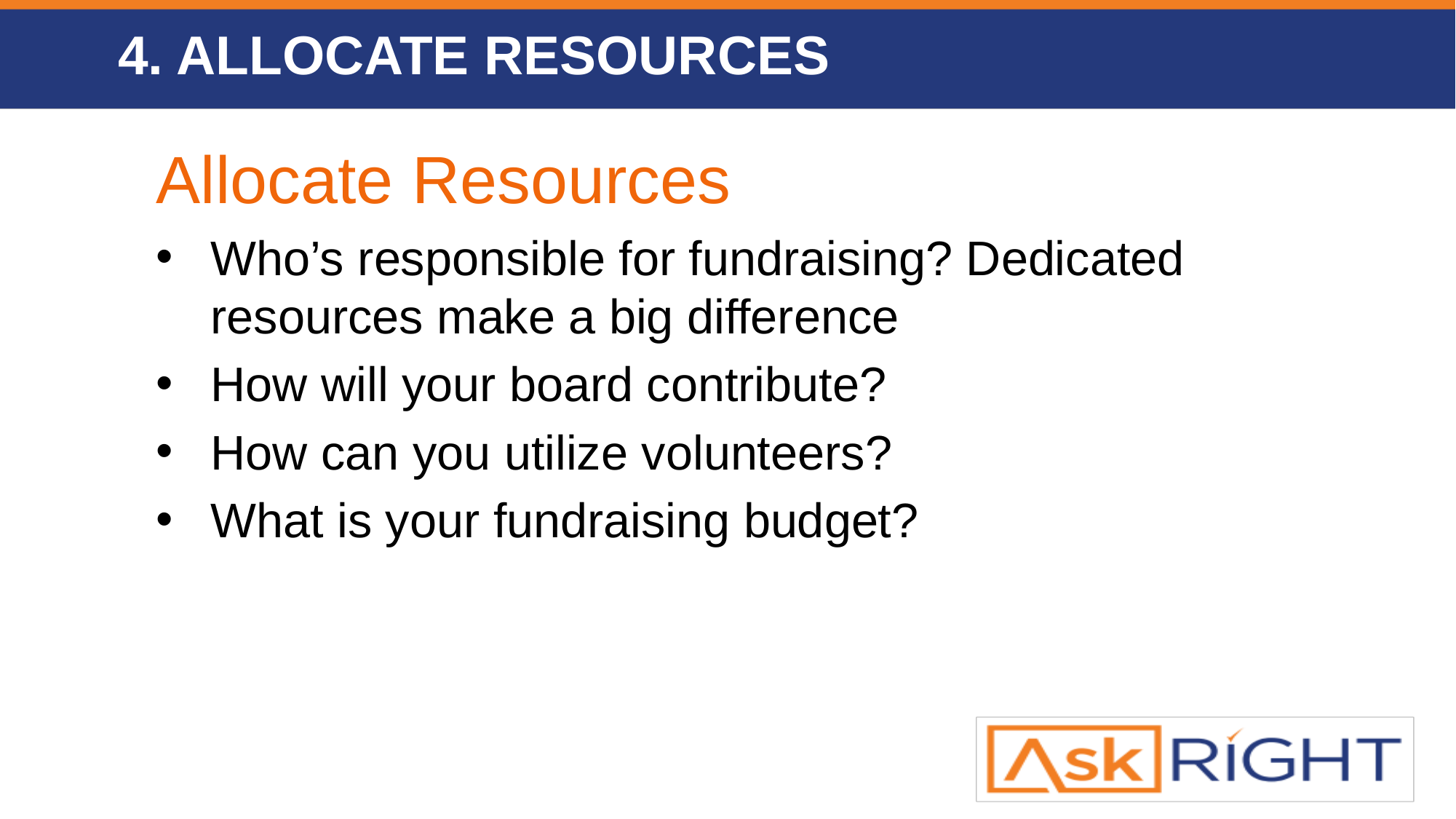

# 4. ALLOCATE RESOURCES
Allocate Resources
Who’s responsible for fundraising? Dedicated resources make a big difference
How will your board contribute?
How can you utilize volunteers?
What is your fundraising budget?